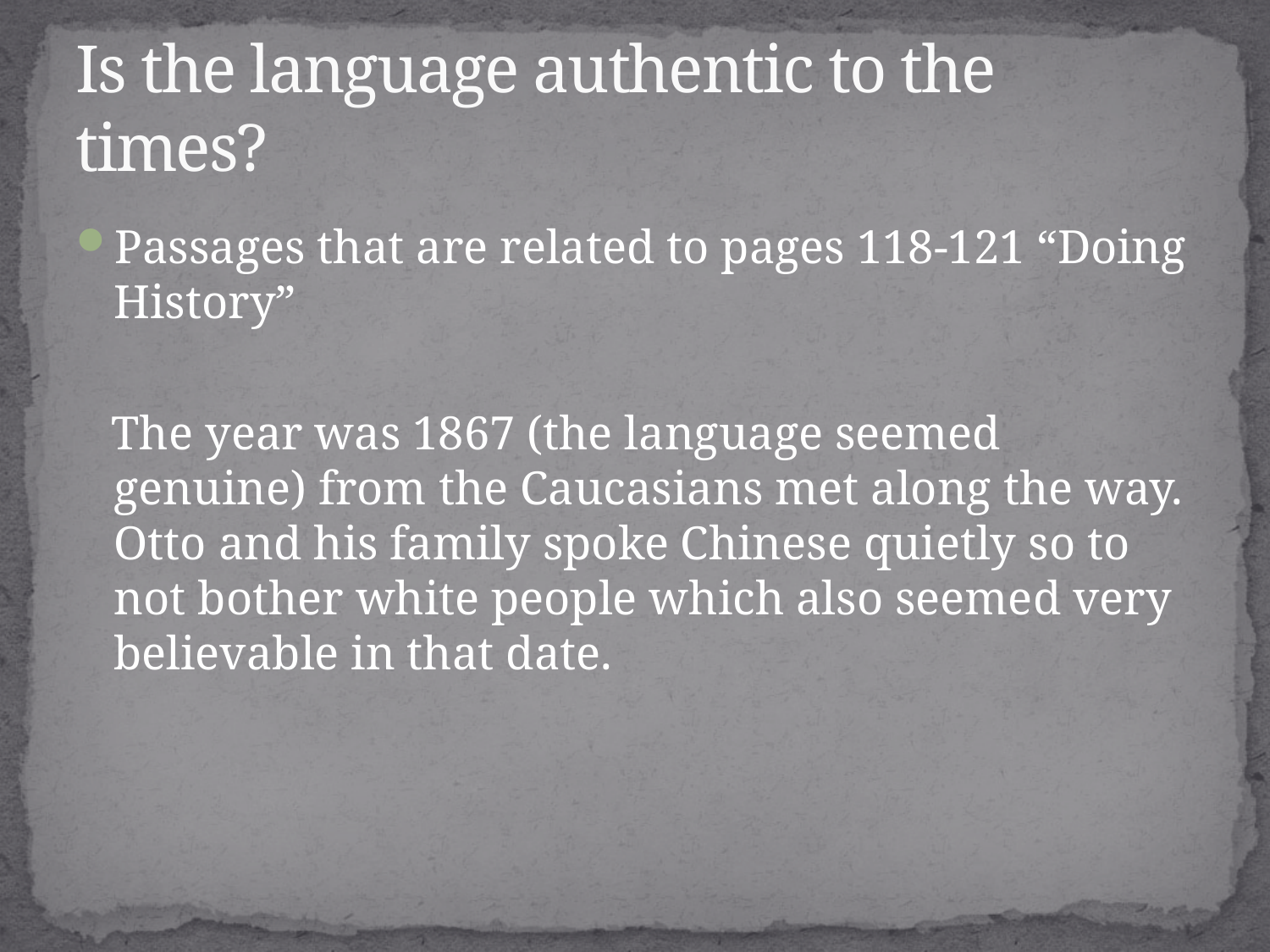

# Is the language authentic to the times?
Passages that are related to pages 118-121 “Doing History”

   The year was 1867 (the language seemed genuine) from the Caucasians met along the way. Otto and his family spoke Chinese quietly so to not bother white people which also seemed very believable in that date.